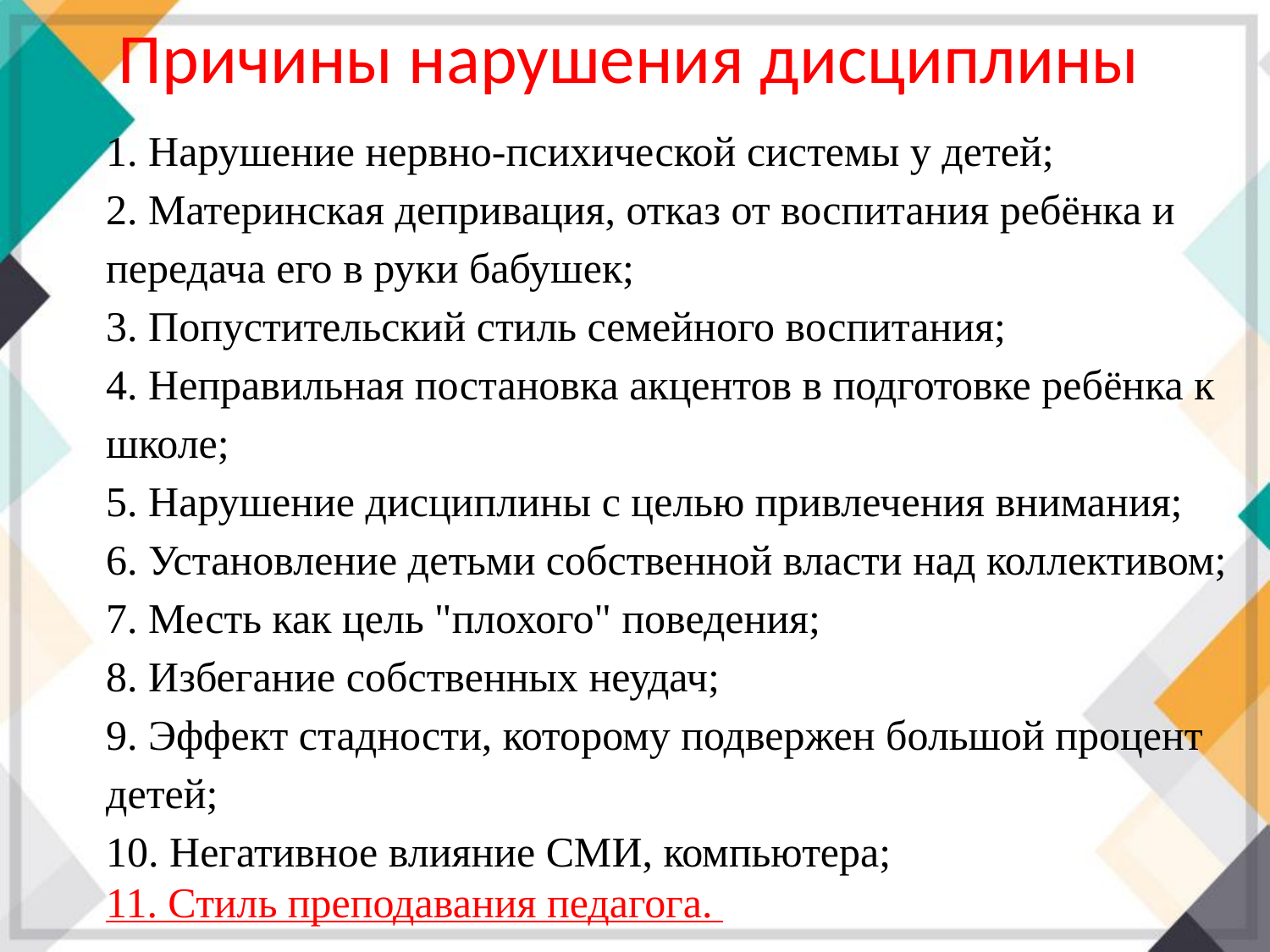

# Причины нарушения дисциплины
1. Нарушение нервно-психической системы у детей;
2. Материнская депривация, отказ от воспитания ребёнка и передача его в руки бабушек;
3. Попустительский стиль семейного воспитания;
4. Неправильная постановка акцентов в подготовке ребёнка к школе;
5. Нарушение дисциплины с целью привлечения внимания;
6. Установление детьми собственной власти над коллективом;
7. Месть как цель "плохого" поведения;
8. Избегание собственных неудач;
9. Эффект стадности, которому подвержен большой процент детей;
10. Негативное влияние СМИ, компьютера;
11. Стиль преподавания педагога.